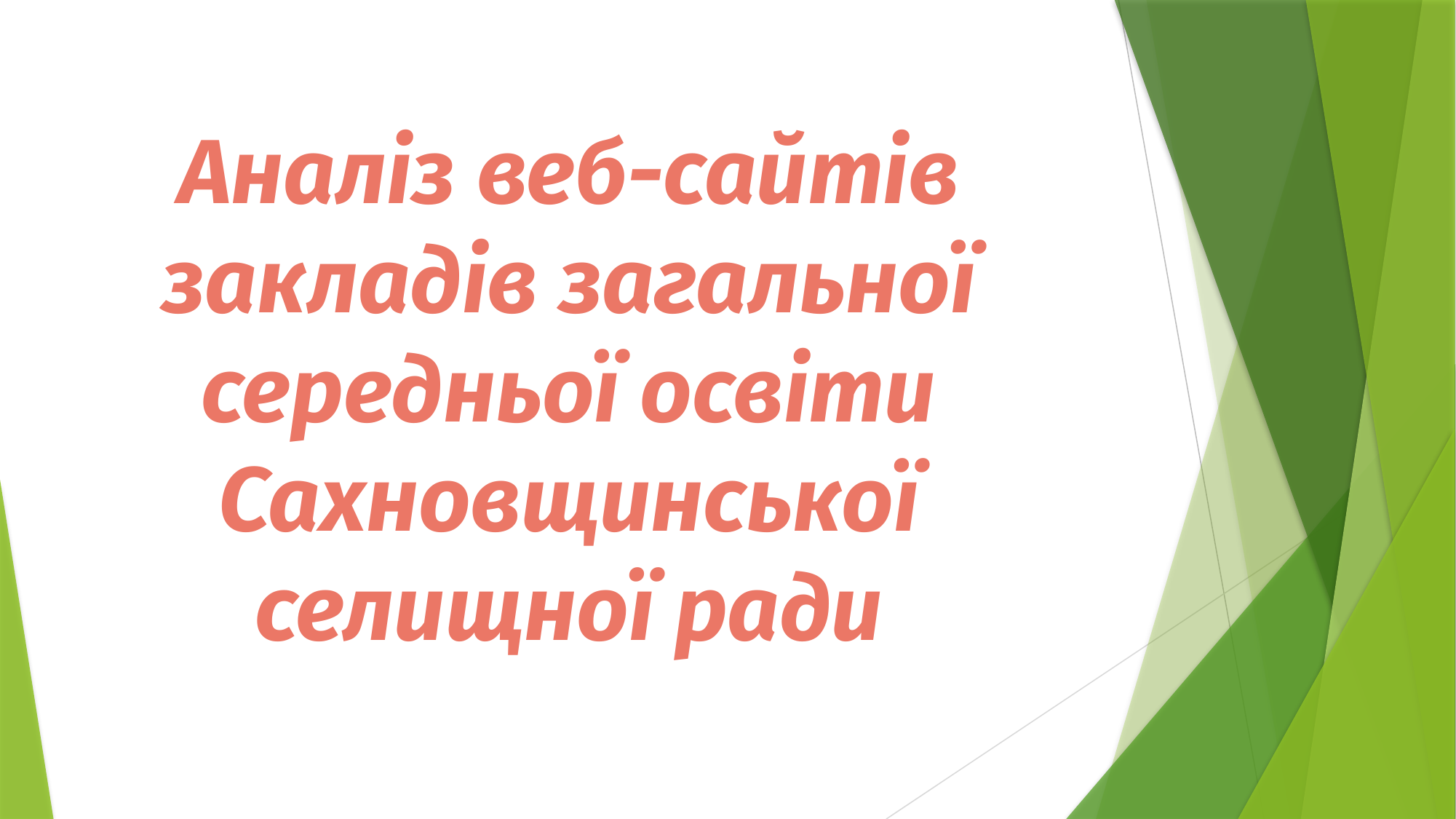

# Аналіз веб-сайтів закладів загальної середньої освіти Сахновщинської селищної ради